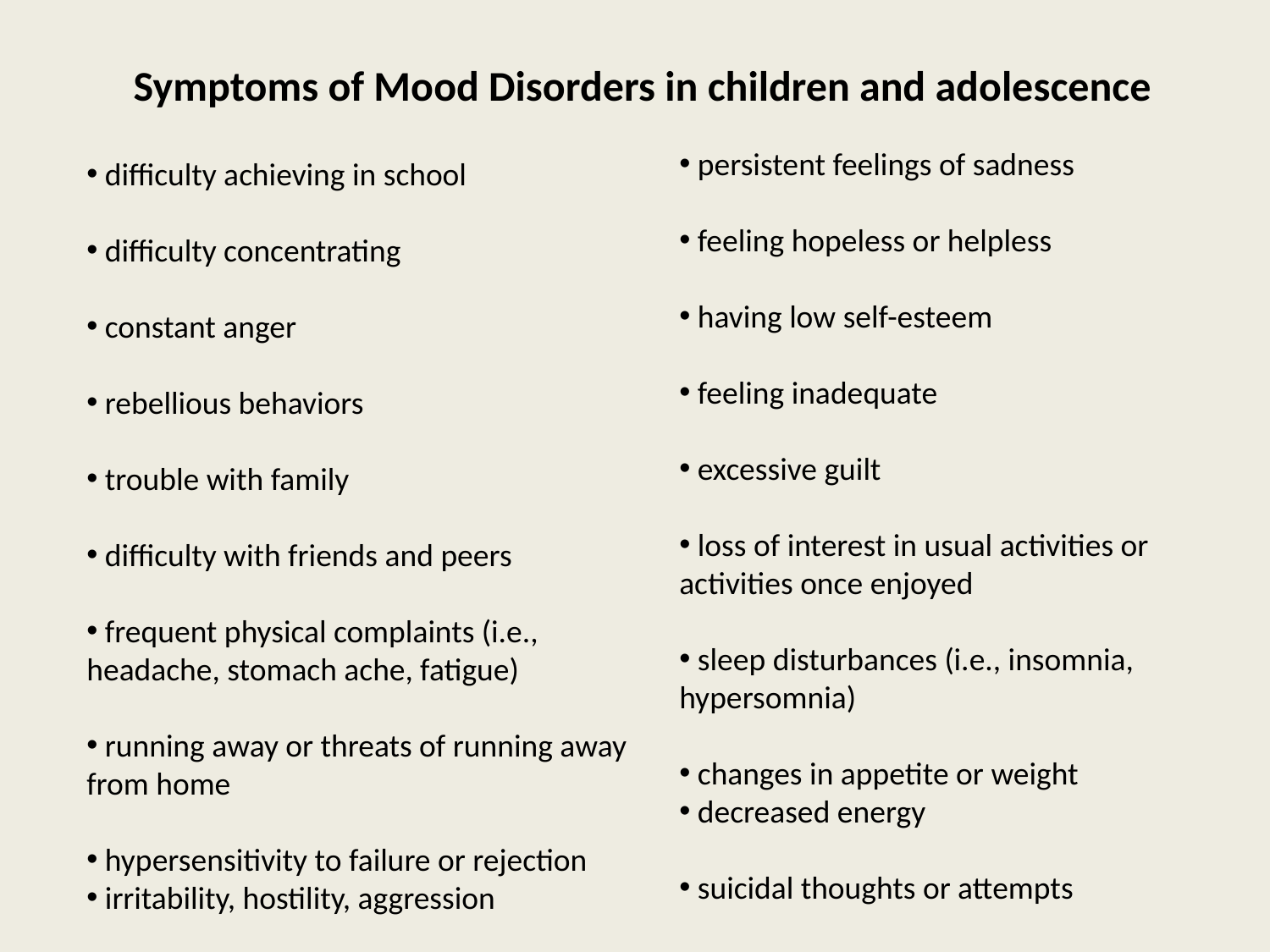

Symptoms of Mood Disorders in children and adolescence
 persistent feelings of sadness

 feeling hopeless or helpless

 having low self-esteem

 feeling inadequate

 excessive guilt

 loss of interest in usual activities or   	activities once enjoyed

 sleep disturbances (i.e., insomnia,
hypersomnia)

 changes in appetite or weight
 decreased energy

 suicidal thoughts or attempts
 difficulty achieving in school

 difficulty concentrating

 constant anger

 rebellious behaviors

 trouble with family

 difficulty with friends and peers

 frequent physical complaints (i.e., headache, stomach ache, fatigue)

 running away or threats of running away from home

 hypersensitivity to failure or rejection
 irritability, hostility, aggression